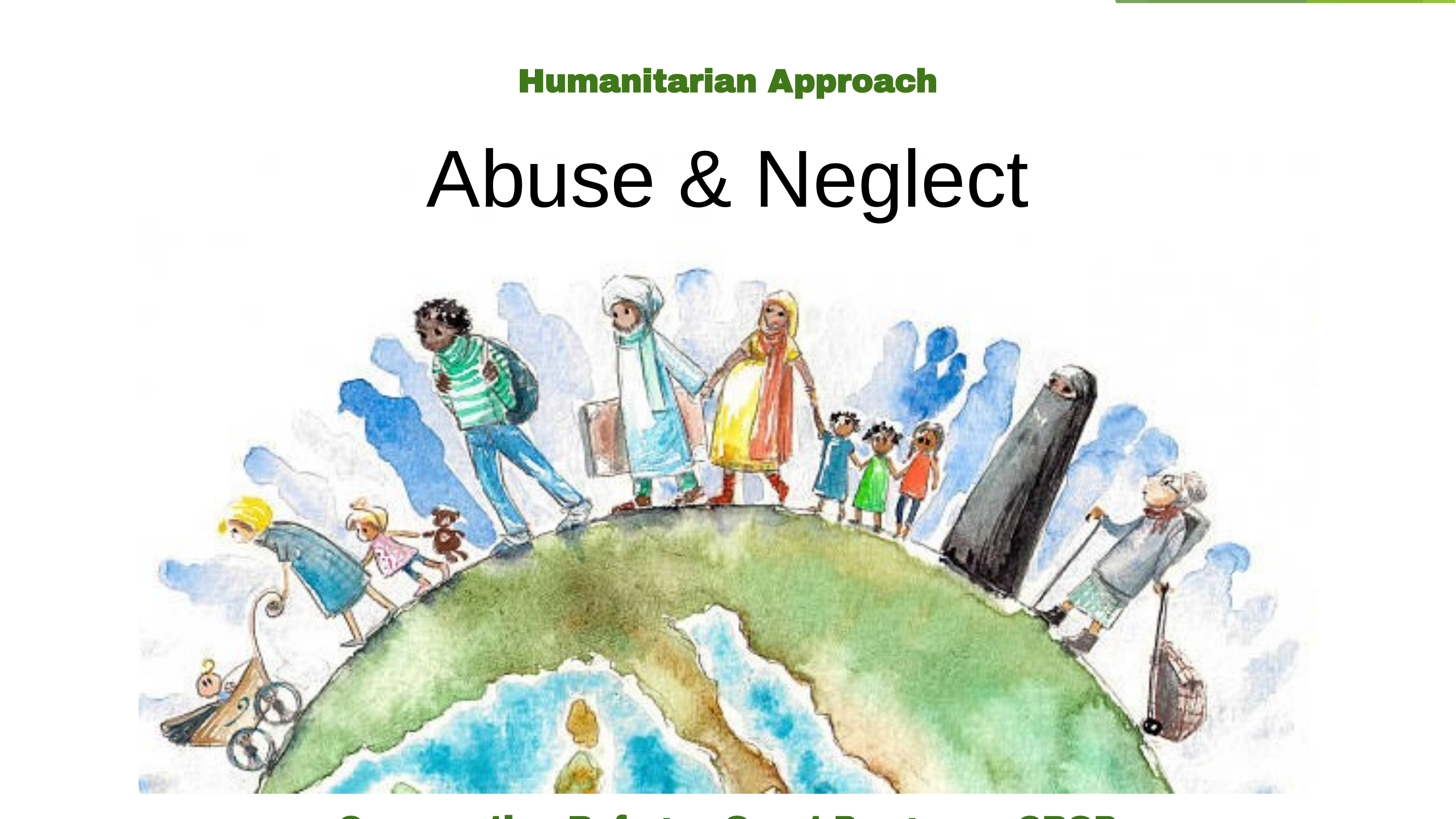

# Abuse & Neglect
Humanitarian Approach

Convocation Refugee Grant Program - CRGP